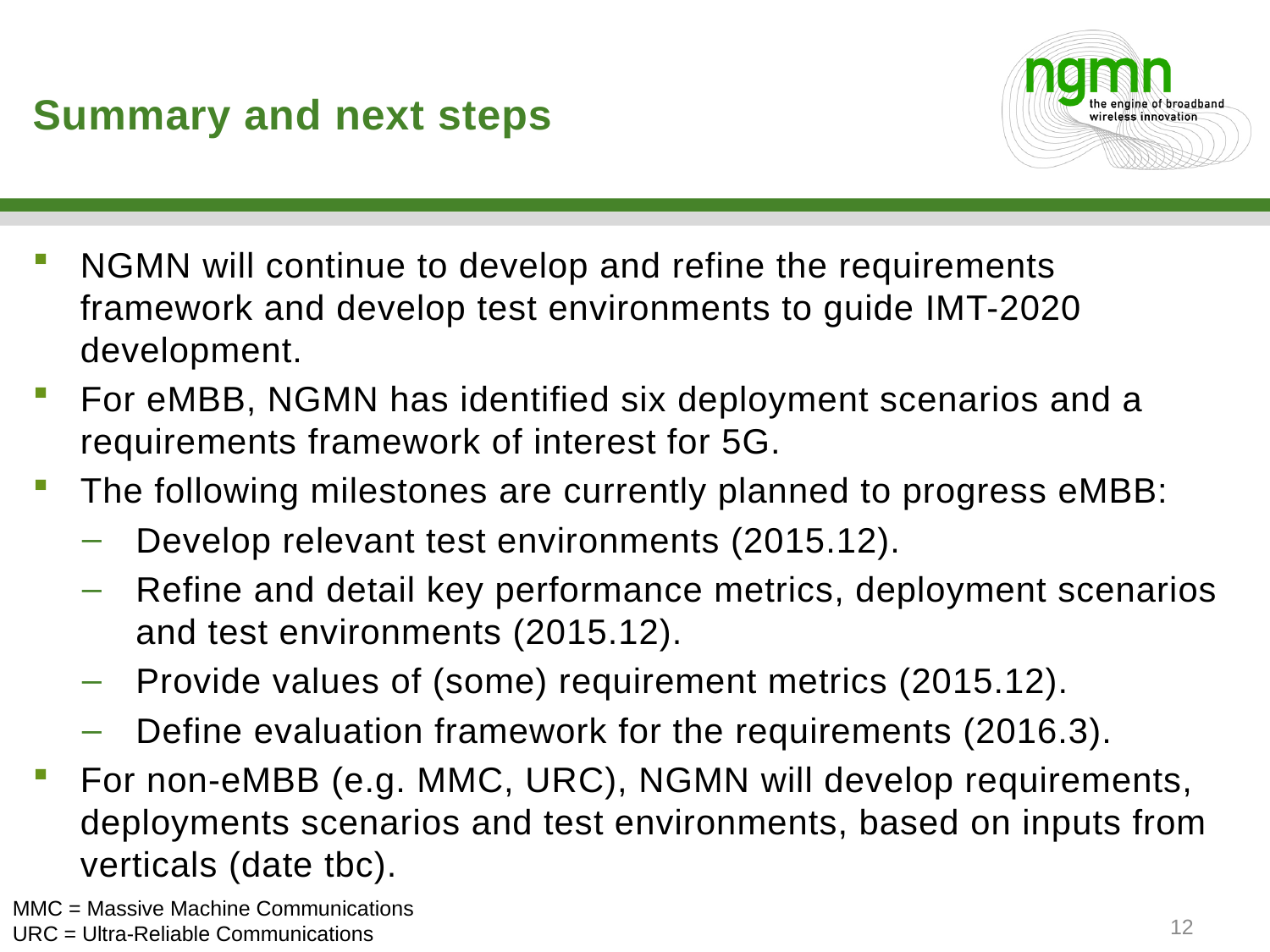

# Summary and next steps
NGMN will continue to develop and refine the requirements framework and develop test environments to guide IMT-2020 development.
For eMBB, NGMN has identified six deployment scenarios and a requirements framework of interest for 5G.
The following milestones are currently planned to progress eMBB:
Develop relevant test environments (2015.12).
Refine and detail key performance metrics, deployment scenarios and test environments (2015.12).
Provide values of (some) requirement metrics (2015.12).
Define evaluation framework for the requirements (2016.3).
For non-eMBB (e.g. MMC, URC), NGMN will develop requirements, deployments scenarios and test environments, based on inputs from verticals (date tbc).

MMC = Massive Machine Communications
URC = Ultra-Reliable Communications
12